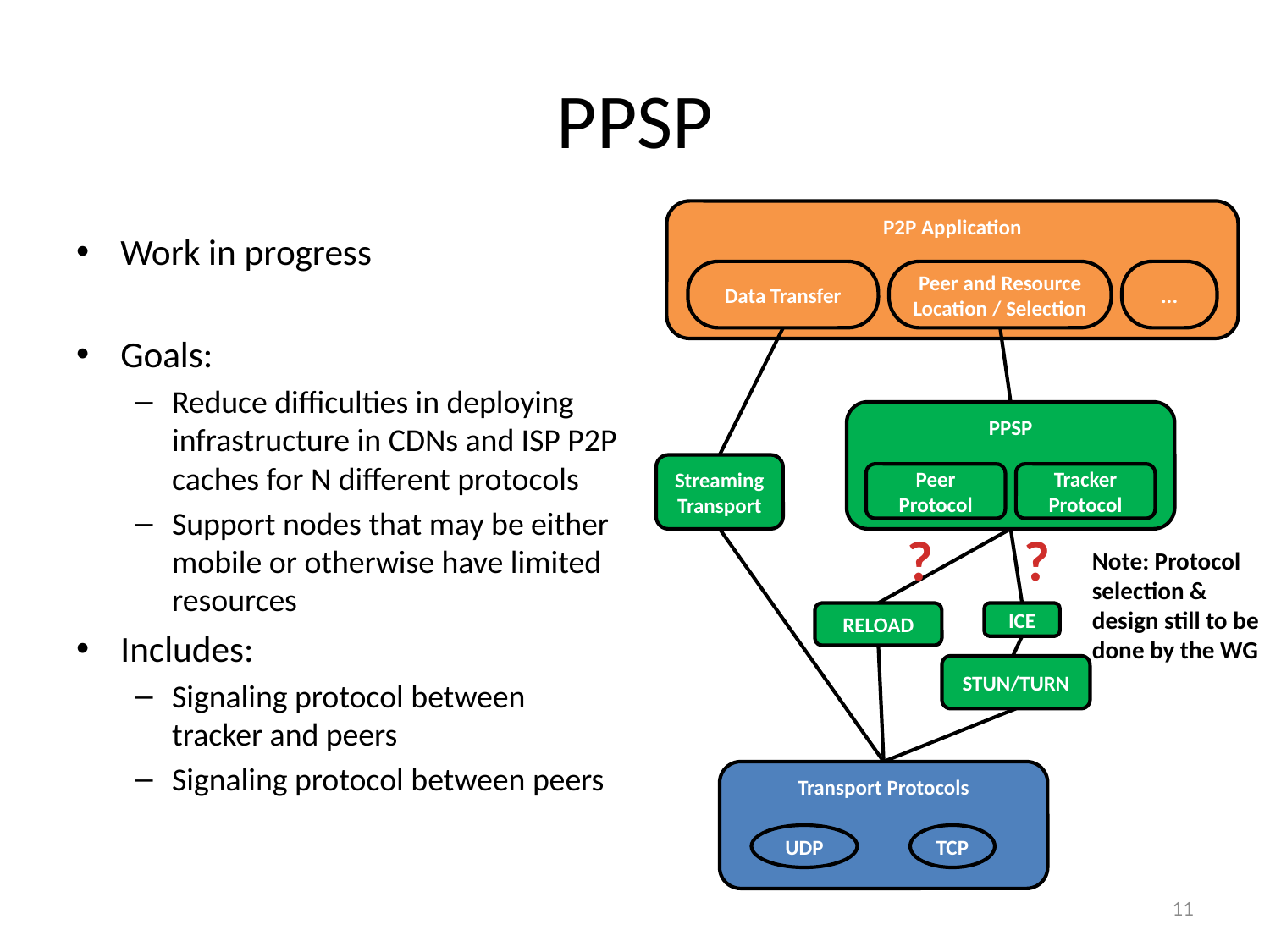

# PPSP
P2P Application
Work in progress

Goals:
Reduce difficulties in deploying infrastructure in CDNs and ISP P2P caches for N different protocols
Support nodes that may be either mobile or otherwise have limited resources
Includes:
Signaling protocol between tracker and peers
Signaling protocol between peers
Data Transfer
Peer and Resource Location / Selection
...
PPSP
Streaming
Transport
Peer Protocol
Tracker Protocol
?
?
Note: Protocol selection & design still to be done by the WG
RELOAD
ICE
STUN/TURN
Transport Protocols
UDP
TCP
11